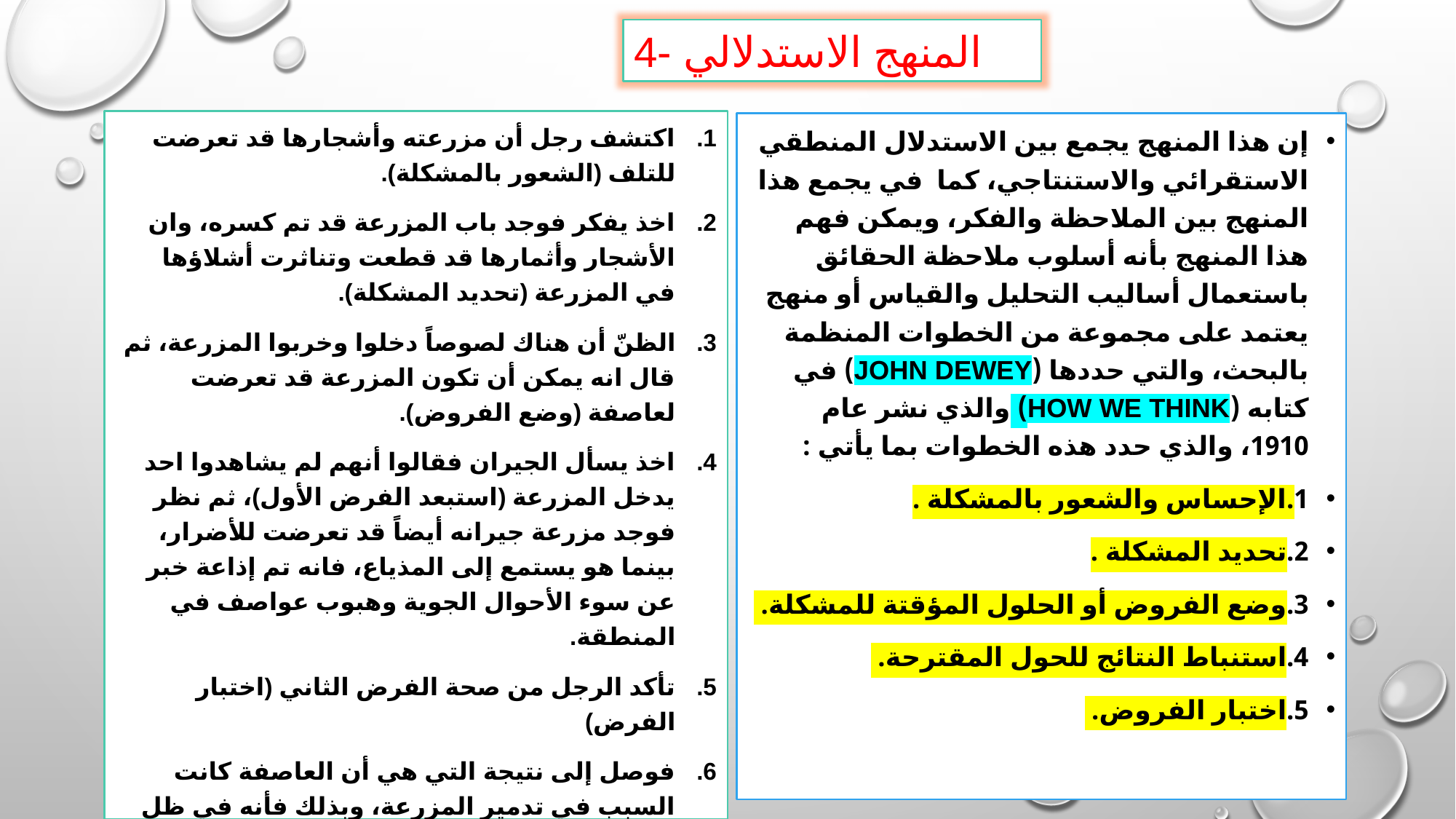

4- المنهج الاستدلالي
اكتشف رجل أن مزرعته وأشجارها قد تعرضت للتلف (الشعور بالمشكلة).
اخذ يفكر فوجد باب المزرعة قد تم كسره، وان الأشجار وأثمارها قد قطعت وتناثرت أشلاؤها في المزرعة (تحديد المشكلة).
الظنّ أن هناك لصوصاً دخلوا وخربوا المزرعة، ثم قال انه يمكن أن تكون المزرعة قد تعرضت لعاصفة (وضع الفروض).
اخذ يسأل الجيران فقالوا أنهم لم يشاهدوا احد يدخل المزرعة (استبعد الفرض الأول)، ثم نظر فوجد مزرعة جيرانه أيضاً قد تعرضت للأضرار، بينما هو يستمع إلى المذياع، فانه تم إذاعة خبر عن سوء الأحوال الجوية وهبوب عواصف في المنطقة.
تأكد الرجل من صحة الفرض الثاني (اختبار الفرض)
فوصل إلى نتيجة التي هي أن العاصفة كانت السبب في تدمير المزرعة، وبذلك فأنه في ظل المنهج الاستدلالي يتم البحث عن المعرفة باستعمال الاستدلال أو التبرير المنطقي، سواء كان استقرائياً أم استنتاجياً استنباطياً.

إن هذا المنهج يجمع بين الاستدلال المنطقي الاستقرائي والاستنتاجي، كما  في يجمع هذا المنهج بين الملاحظة والفكر، ويمكن فهم هذا المنهج بأنه أسلوب ملاحظة الحقائق باستعمال أساليب التحليل والقياس أو منهج يعتمد على مجموعة من الخطوات المنظمة بالبحث، والتي حددها (John Dewey) في كتابه (How we think) والذي نشر عام 1910، والذي حدد هذه الخطوات بما يأتي :
1.	الإحساس والشعور بالمشكلة .
2.	تحديد المشكلة .
3.	وضع الفروض أو الحلول المؤقتة للمشكلة.
4.	استنباط النتائج للحول المقترحة.
5.	اختبار الفروض.